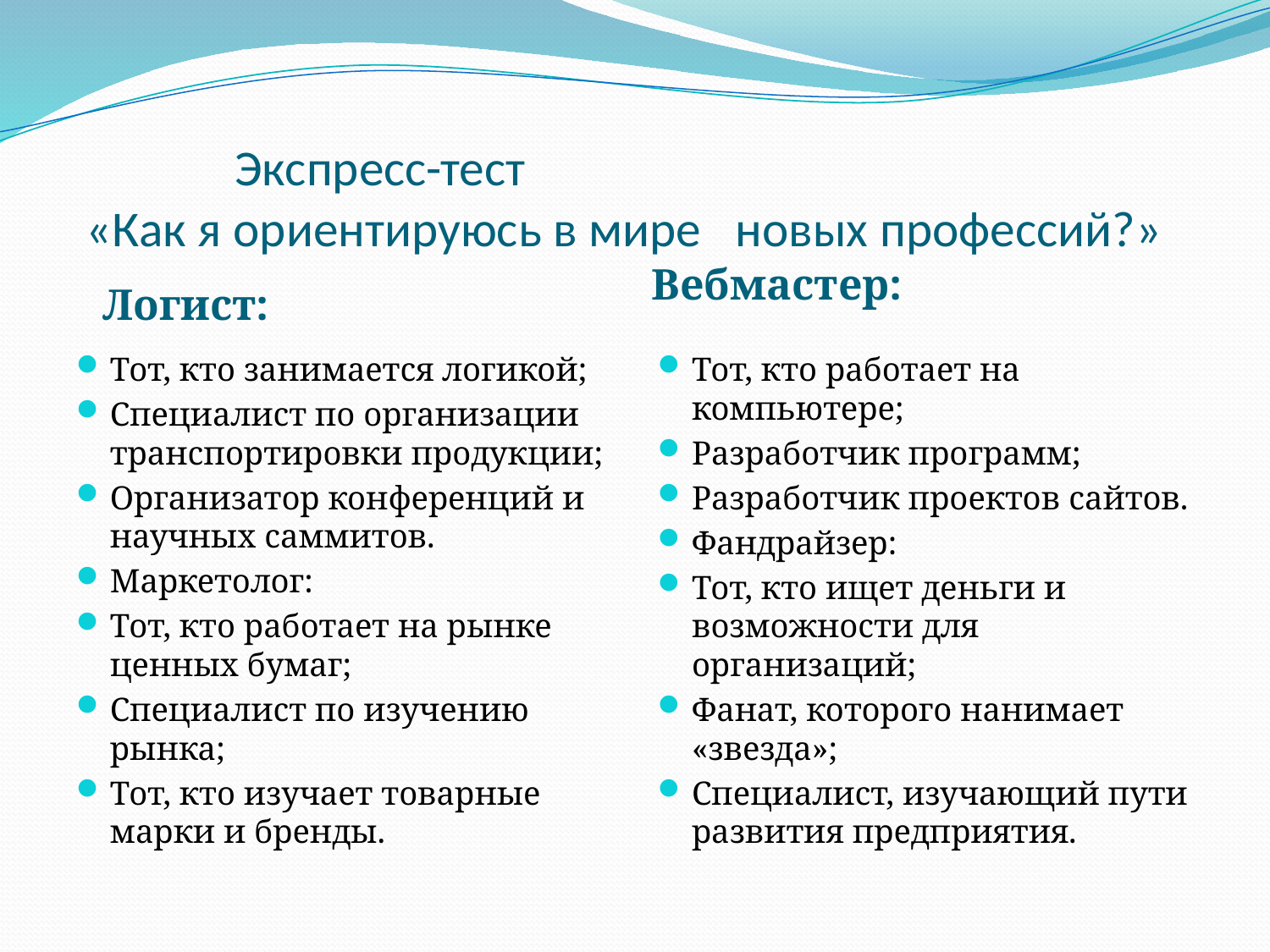

# Экспресс-тест «Как я ориентируюсь в мире   новых профессий?»
   Логист:
Вебмастер:

Тот, кто занимается логикой;
Специалист по организации транспортировки продукции;
Организатор конференций и научных саммитов.
Маркетолог:
Тот, кто работает на рынке ценных бумаг;
Специалист по изучению рынка;
Тот, кто изучает товарные марки и бренды.
Тот, кто работает на компьютере;
Разработчик программ;
Разработчик проектов сайтов.
Фандрайзер:
Тот, кто ищет деньги и возможности для организаций;
Фанат, которого нанимает «звезда»;
Специалист, изучающий пути развития предприятия.